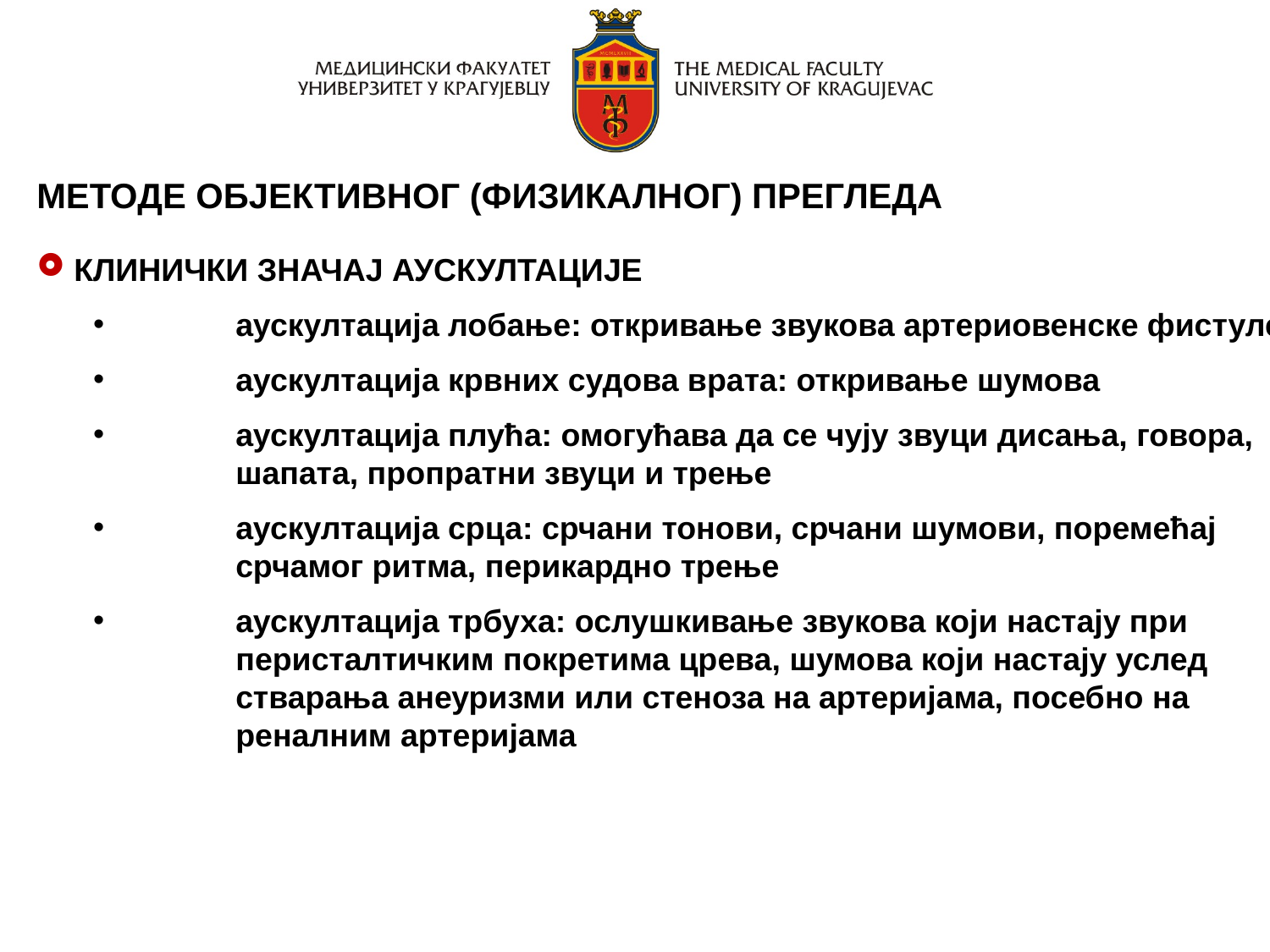

МЕТОДЕ ОБЈЕКТИВНОГ (ФИЗИКАЛНОГ) ПРЕГЛЕДА

 КЛИНИЧКИ ЗНАЧАЈ АУСКУЛТАЦИЈЕ

 	аускултација лобање: откривање звукова артериовенске фистуле

 	аускултација крвних судова врата: откривање шумова

 	аускултација плућа: омогућава да се чују звуци дисања, говора,
  	шапата, пропратни звуци и трење

 	аускултација срца: срчани тонови, срчани шумови, поремећај
  	срчамог ритма, перикардно трење

 	аускултација трбуха: ослушкивање звукова који настају при
  	перисталтичким покретима црева, шумова који настају услед
  	стварања анеуризми или стеноза на артеријама, посебно на
  	реналним артеријама